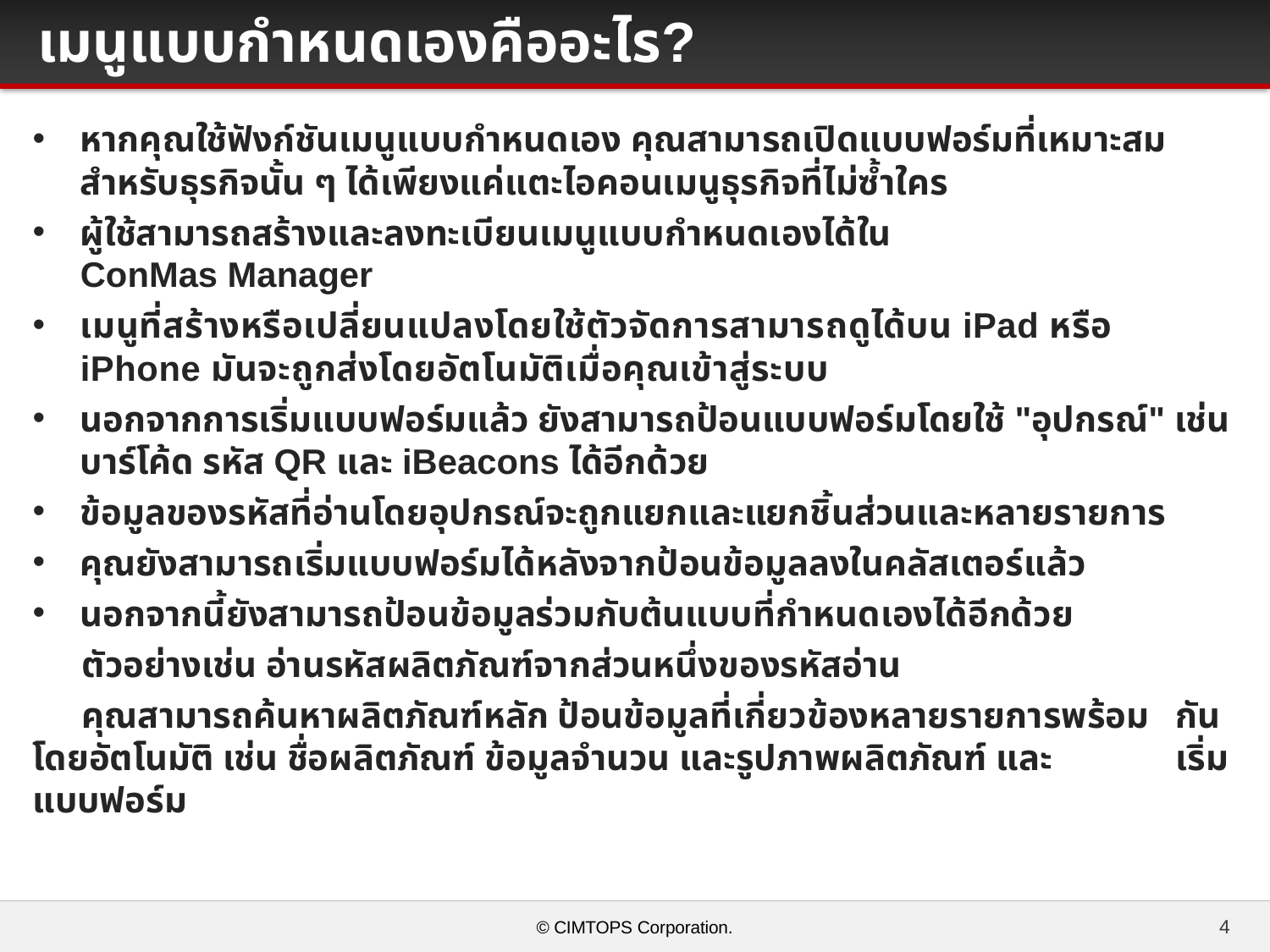

# เมนูแบบกำหนดเองคืออะไร?
หากคุณใช้ฟังก์ชันเมนูแบบกำหนดเอง คุณสามารถเปิดแบบฟอร์มที่เหมาะสมสำหรับธุรกิจนั้น ๆ ได้เพียงแค่แตะไอคอนเมนูธุรกิจที่ไม่ซ้ำใคร
ผู้ใช้สามารถสร้างและลงทะเบียนเมนูแบบกำหนดเองได้ใน
ConMas Manager
เมนูที่สร้างหรือเปลี่ยนแปลงโดยใช้ตัวจัดการสามารถดูได้บน iPad หรือ iPhone มันจะถูกส่งโดยอัตโนมัติเมื่อคุณเข้าสู่ระบบ
นอกจากการเริ่มแบบฟอร์มแล้ว ยังสามารถป้อนแบบฟอร์มโดยใช้ "อุปกรณ์" เช่น บาร์โค้ด รหัส QR และ iBeacons ได้อีกด้วย
ข้อมูลของรหัสที่อ่านโดยอุปกรณ์จะถูกแยกและแยกชิ้นส่วนและหลายรายการ
คุณยังสามารถเริ่มแบบฟอร์มได้หลังจากป้อนข้อมูลลงในคลัสเตอร์แล้ว
นอกจากนี้ยังสามารถป้อนข้อมูลร่วมกับต้นแบบที่กำหนดเองได้อีกด้วย
	ตัวอย่างเช่น อ่านรหัสผลิตภัณฑ์จากส่วนหนึ่งของรหัสอ่าน
	คุณสามารถค้นหาผลิตภัณฑ์หลัก ป้อนข้อมูลที่เกี่ยวข้องหลายรายการพร้อม	กันโดยอัตโนมัติ เช่น ชื่อผลิตภัณฑ์ ข้อมูลจำนวน และรูปภาพผลิตภัณฑ์ และ	เริ่มแบบฟอร์ม
4
© CIMTOPS Corporation.